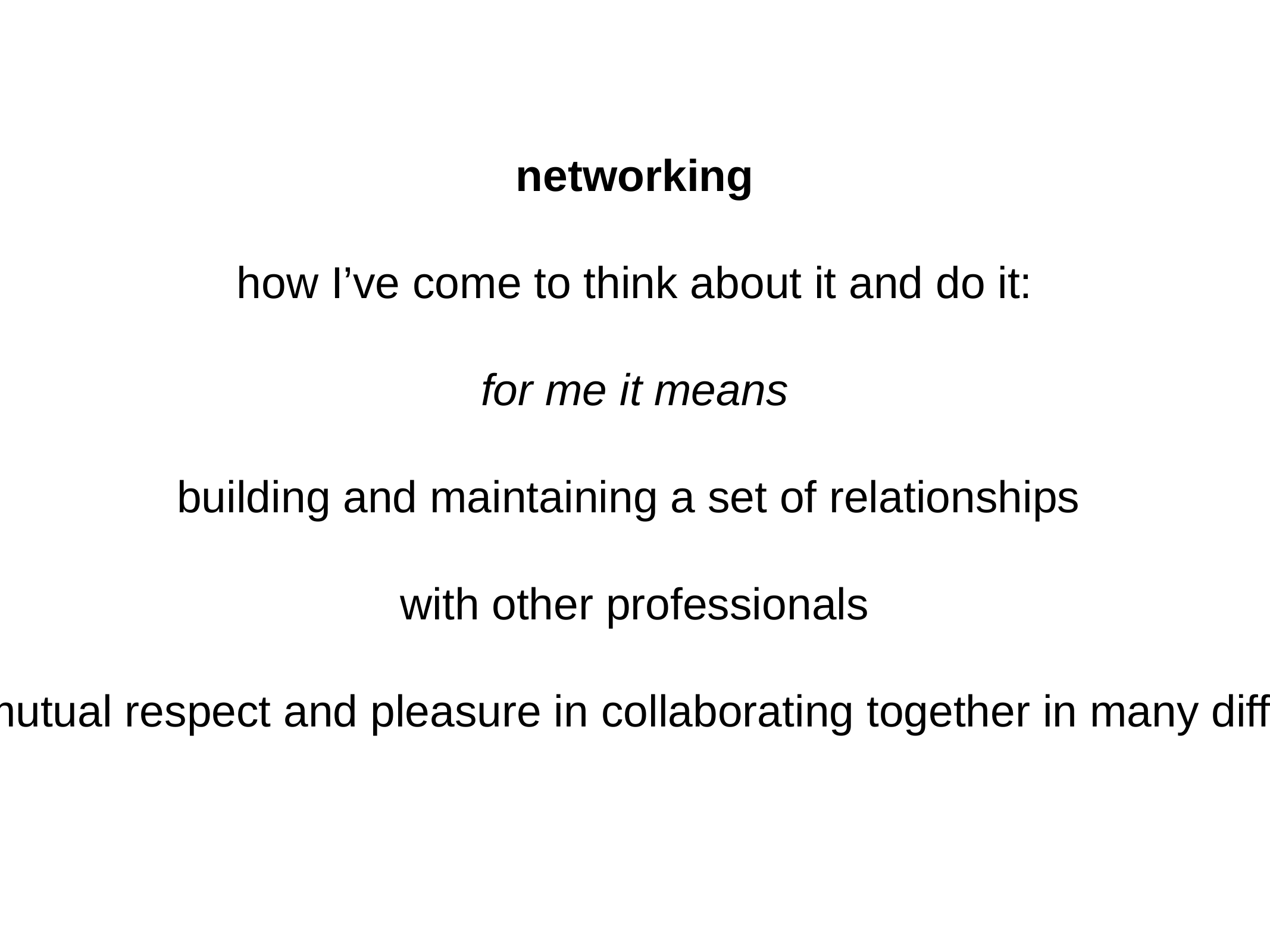

networking

how I’ve come to think about it and do it:

for me it means

building and maintaining a set of relationships

with other professionals

based on mutual respect and pleasure in collaborating together in many different ways